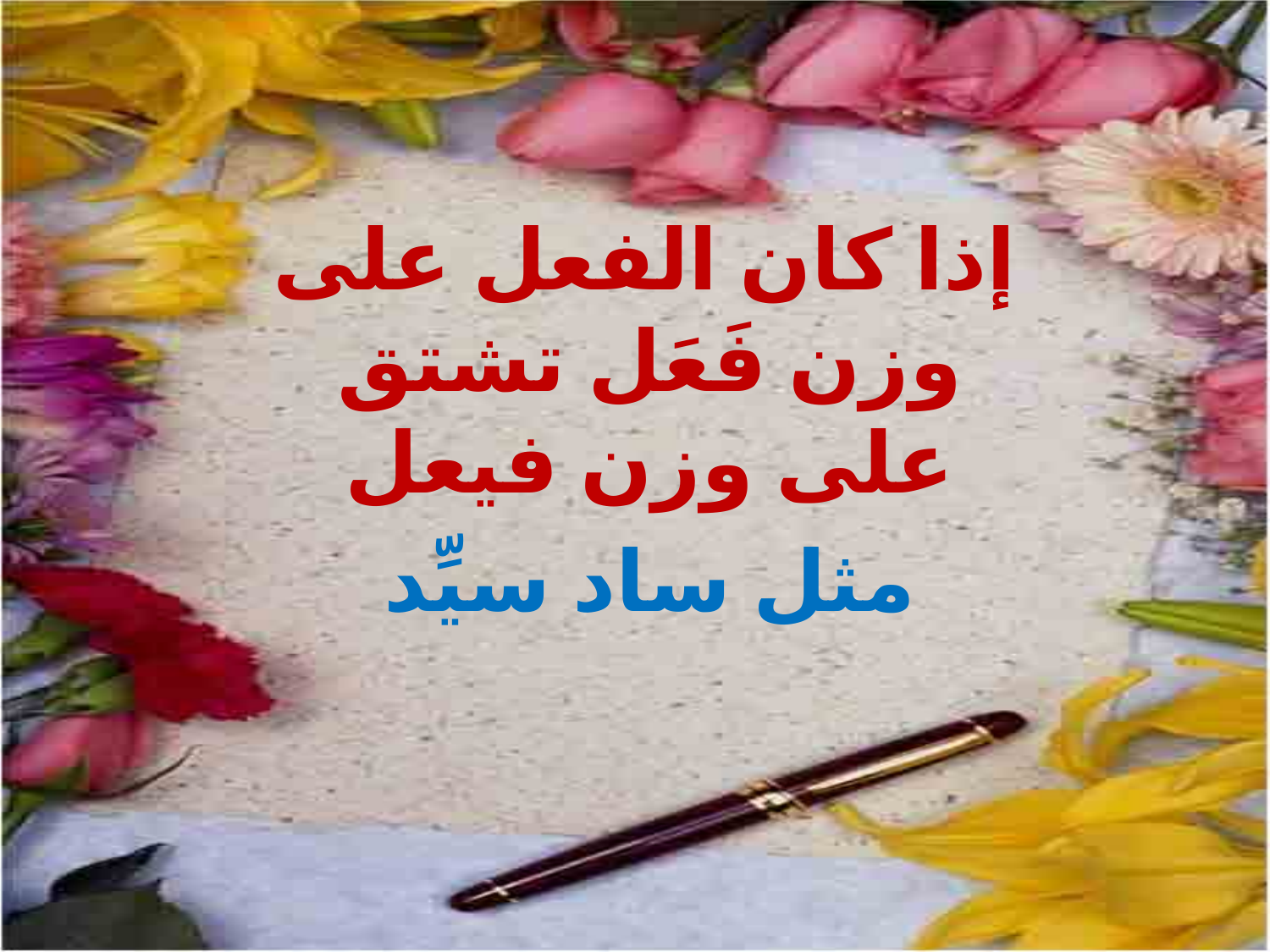

#
 إذا كان الفعل على وزن فَعَل تشتق على وزن فيعل
مثل ساد سيِّد